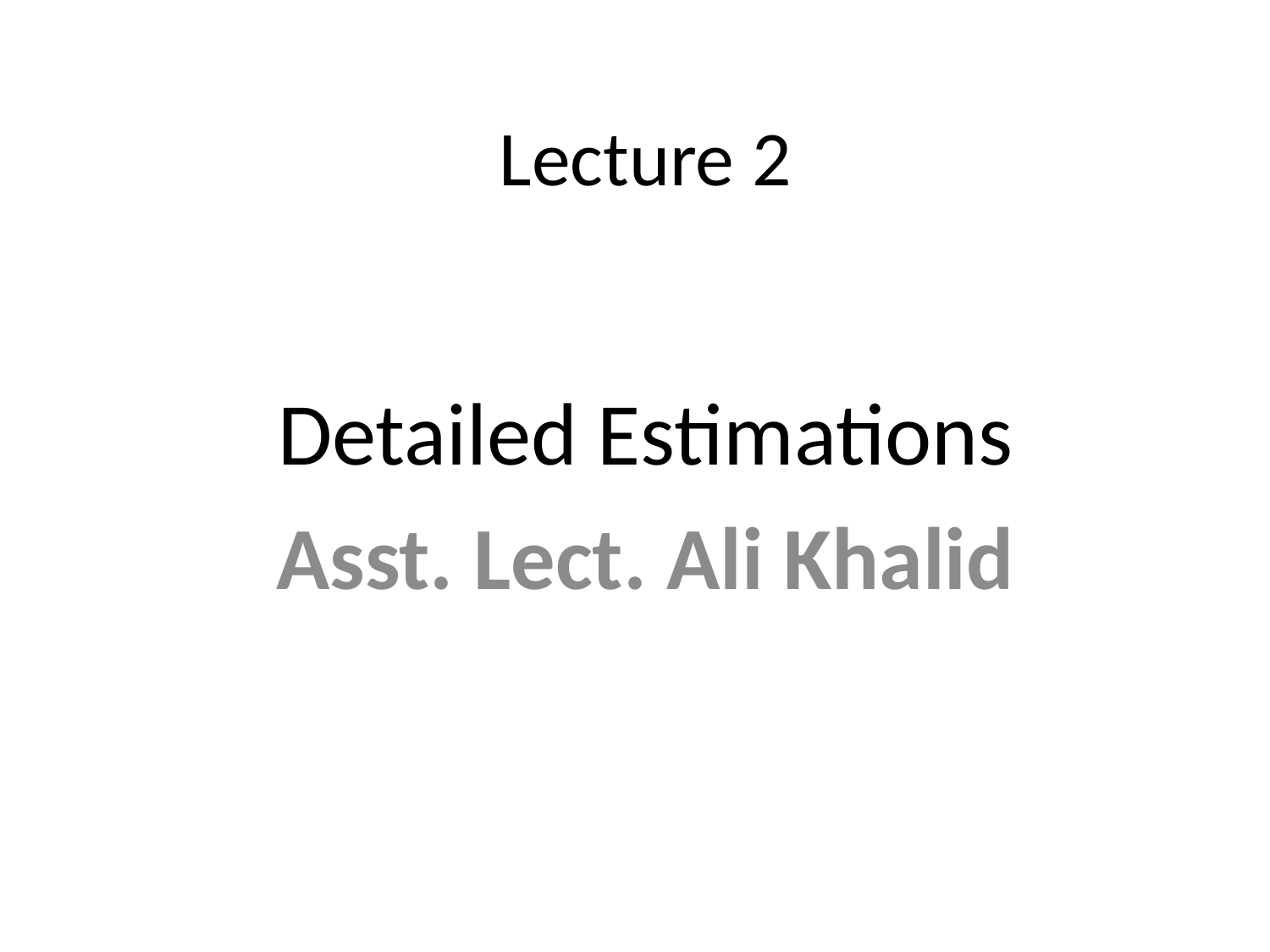

# Lecture 2
Detailed Estimations
Asst. Lect. Ali Khalid